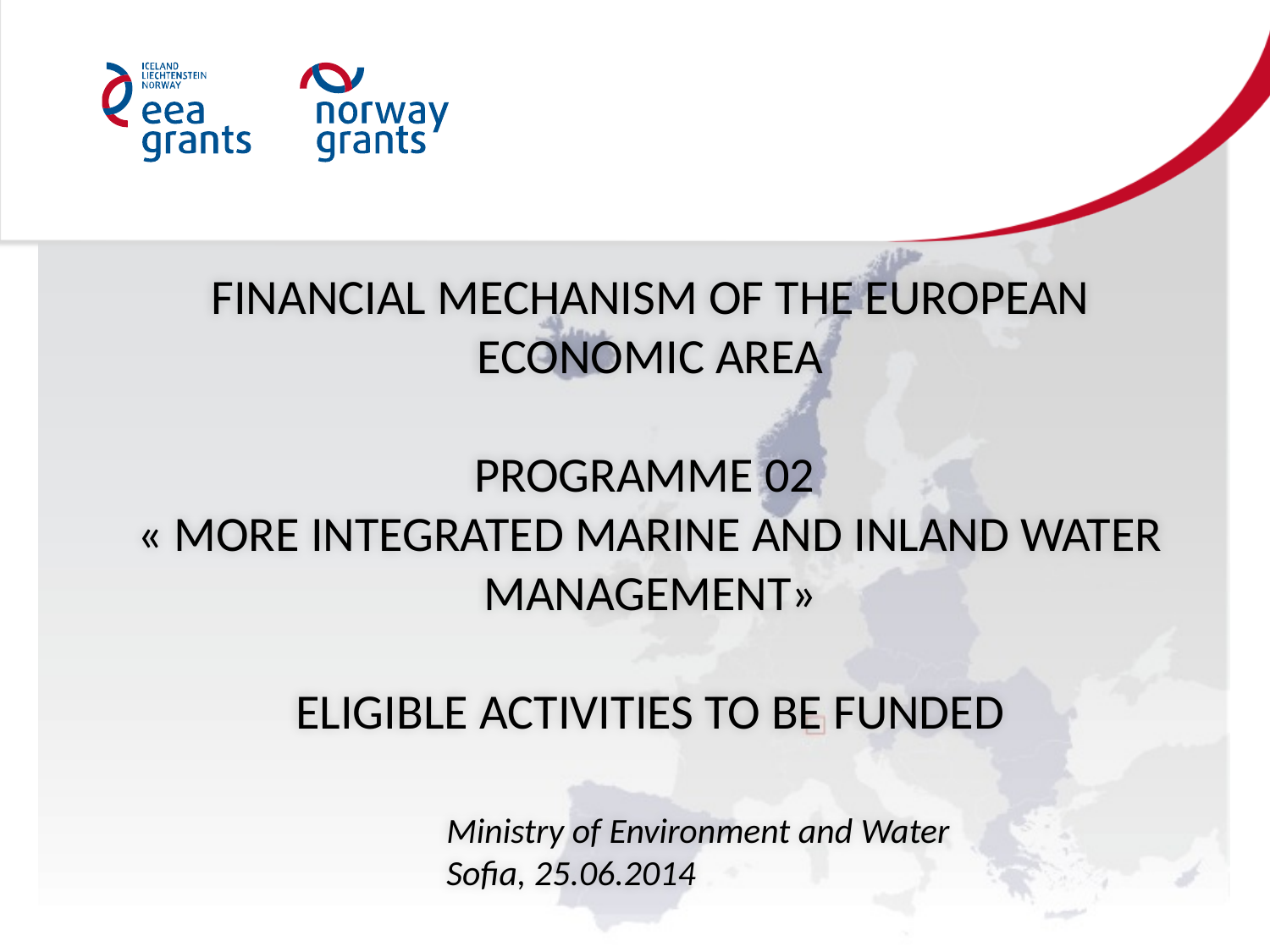

FINANCIAL MECHANISM OF THE EUROPEAN ECONOMIC AREA

PROGRAMME 02
« MORE INTEGRATED MARINE AND INLAND WATER MANAGEMENT»

ELIGIBLE ACTIVITIES TO BE FUNDED
Ministry of Environment and Water
Sofia, 25.06.2014